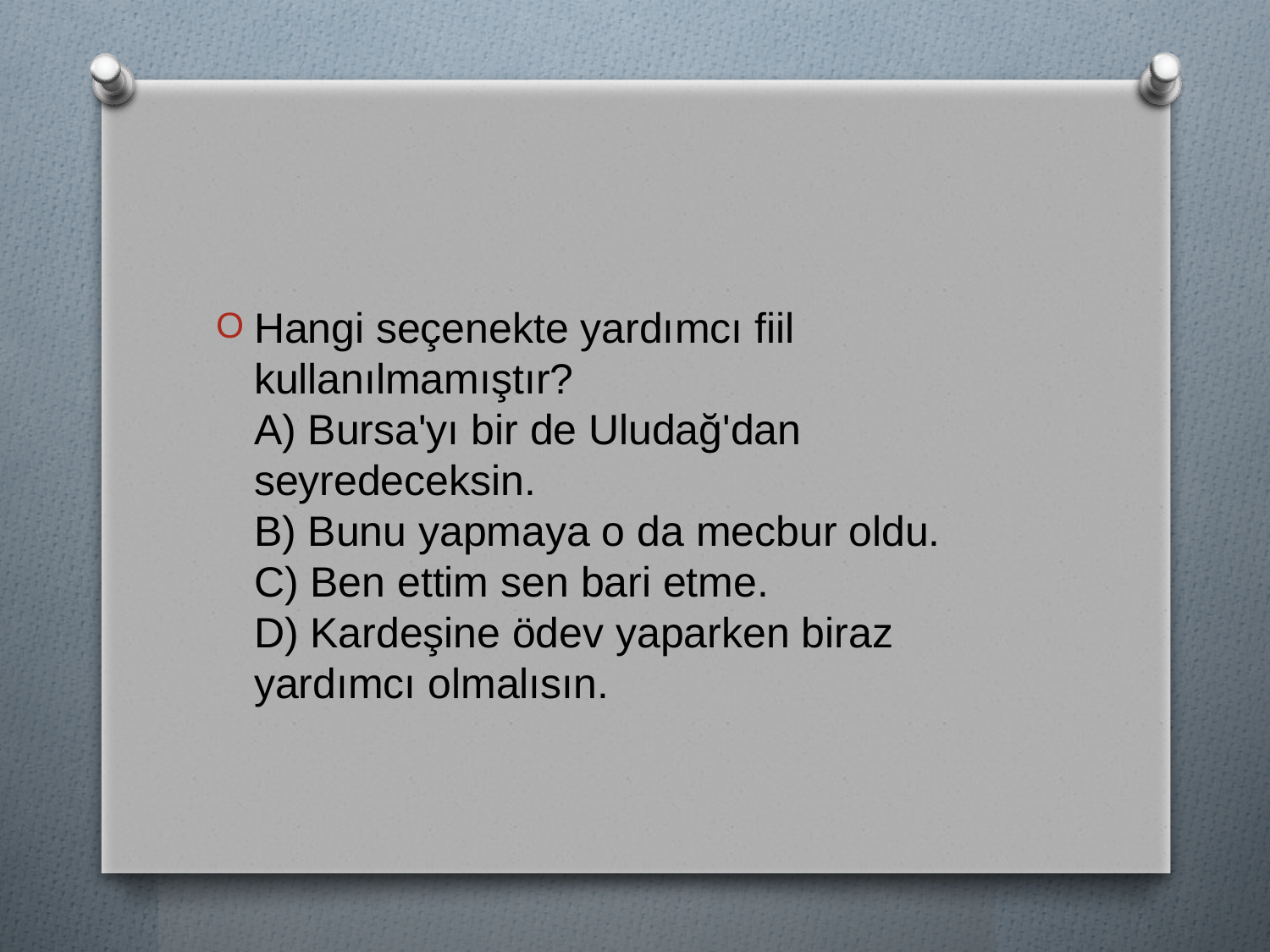

#
Hangi seçenekte yardımcı fiil kullanılmamıştır?
A) Bursa'yı bir de Uludağ'dan seyredeceksin.
B) Bunu yapmaya o da mecbur oldu.
C) Ben ettim sen bari etme.
D) Kardeşine ödev yaparken biraz yardımcı olmalısın.